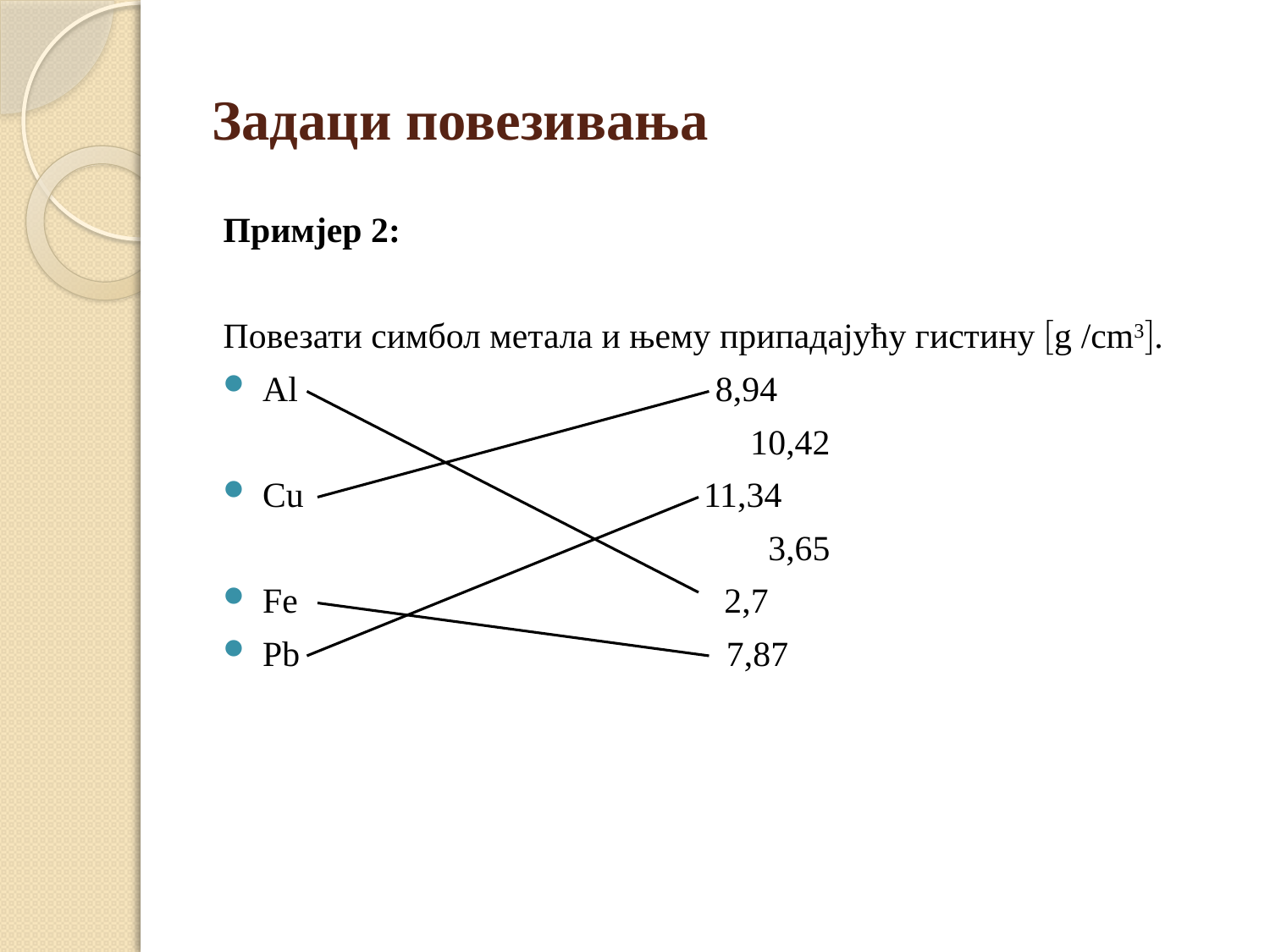

# Задаци повезивања
Примјер 2:

Повезати симбол метала и њему припадајућу гистину [g /cm3].
Al                                               8,94
				            10,42
Cu                                             11,34
				              3,65
Fe                                                2,7
Pb                                                7,87